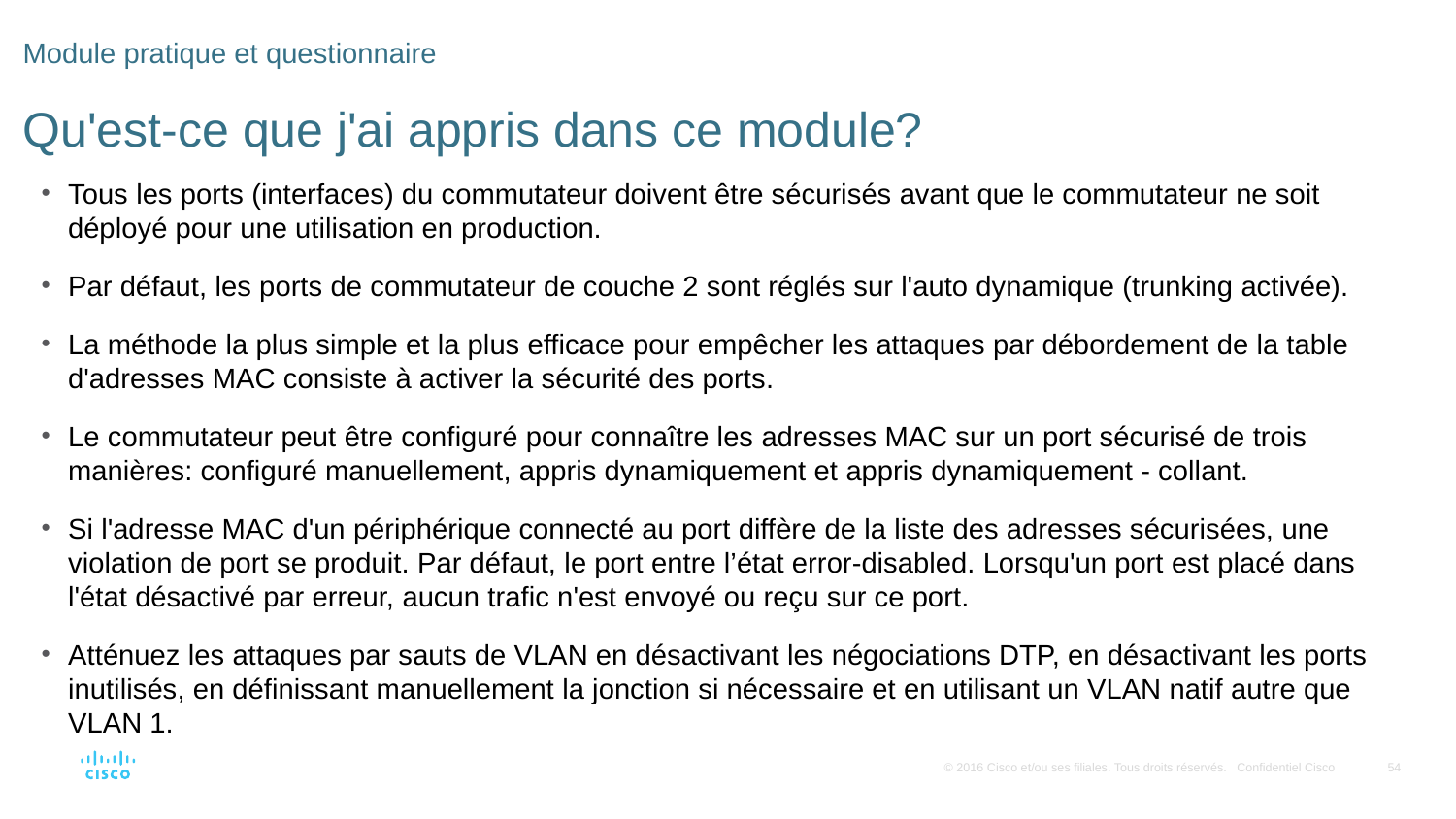

# Module pratique et questionnaire Qu'est-ce que j'ai appris dans ce module?
Tous les ports (interfaces) du commutateur doivent être sécurisés avant que le commutateur ne soit déployé pour une utilisation en production.
Par défaut, les ports de commutateur de couche 2 sont réglés sur l'auto dynamique (trunking activée).
La méthode la plus simple et la plus efficace pour empêcher les attaques par débordement de la table d'adresses MAC consiste à activer la sécurité des ports.
Le commutateur peut être configuré pour connaître les adresses MAC sur un port sécurisé de trois manières: configuré manuellement, appris dynamiquement et appris dynamiquement - collant.
Si l'adresse MAC d'un périphérique connecté au port diffère de la liste des adresses sécurisées, une violation de port se produit. Par défaut, le port entre l’état error-disabled. Lorsqu'un port est placé dans l'état désactivé par erreur, aucun trafic n'est envoyé ou reçu sur ce port.
Atténuez les attaques par sauts de VLAN en désactivant les négociations DTP, en désactivant les ports inutilisés, en définissant manuellement la jonction si nécessaire et en utilisant un VLAN natif autre que VLAN 1.